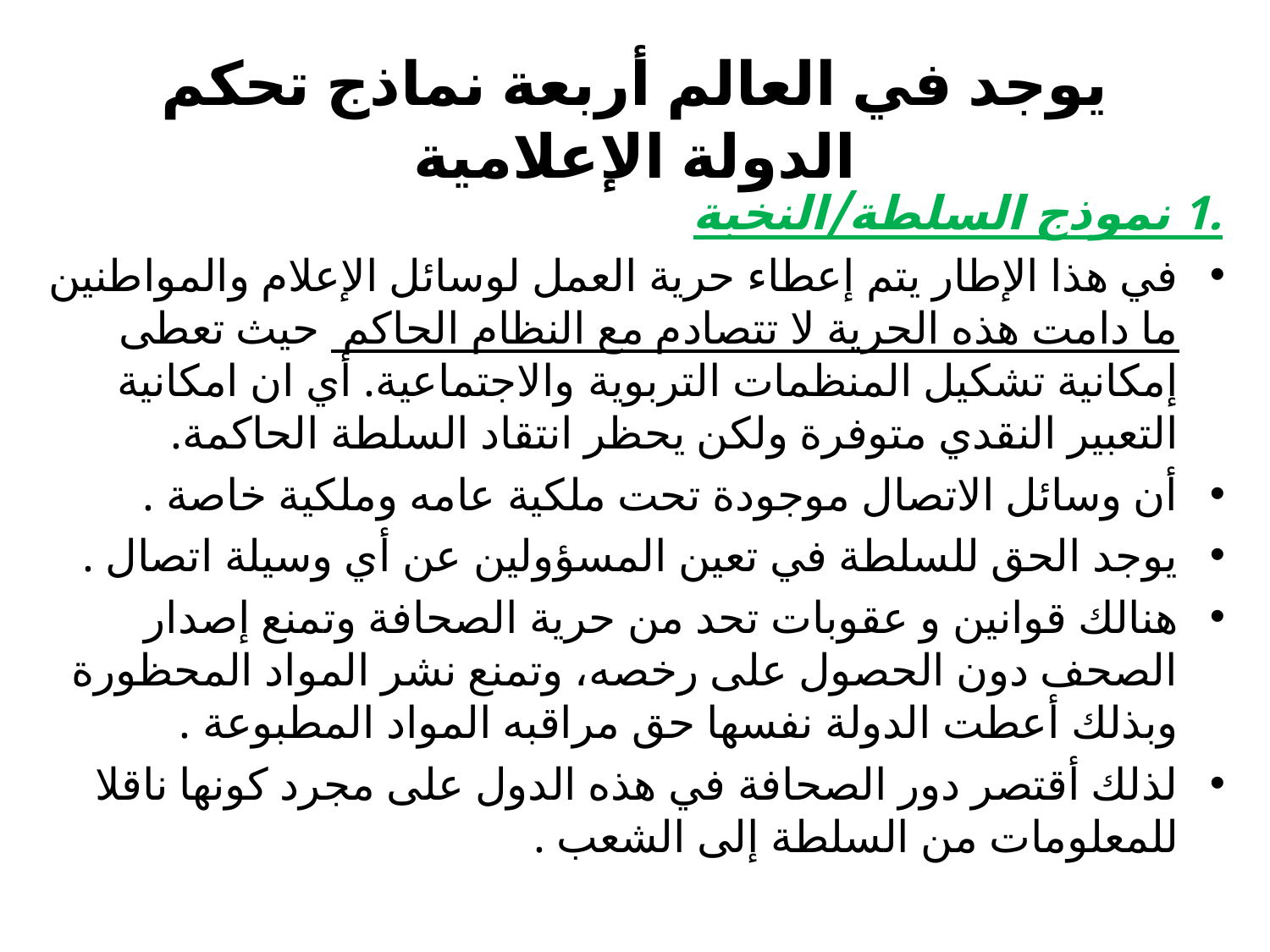

# يوجد في العالم أربعة نماذج تحكم الدولة الإعلامية
.1 نموذج السلطة/النخبة
في هذا الإطار يتم إعطاء حرية العمل لوسائل الإعلام والمواطنين ما دامت هذه الحرية لا تتصادم مع النظام الحاكم  حيث تعطى إمكانية تشكيل المنظمات التربوية والاجتماعية. أي ان امكانية التعبير النقدي متوفرة ولكن يحظر انتقاد السلطة الحاكمة.
أن وسائل الاتصال موجودة تحت ملكية عامه وملكية خاصة .
يوجد الحق للسلطة في تعين المسؤولين عن أي وسيلة اتصال .
هنالك قوانين و عقوبات تحد من حرية الصحافة وتمنع إصدار الصحف دون الحصول على رخصه، وتمنع نشر المواد المحظورة وبذلك أعطت الدولة نفسها حق مراقبه المواد المطبوعة .
لذلك أقتصر دور الصحافة في هذه الدول على مجرد كونها ناقلا للمعلومات من السلطة إلى الشعب .